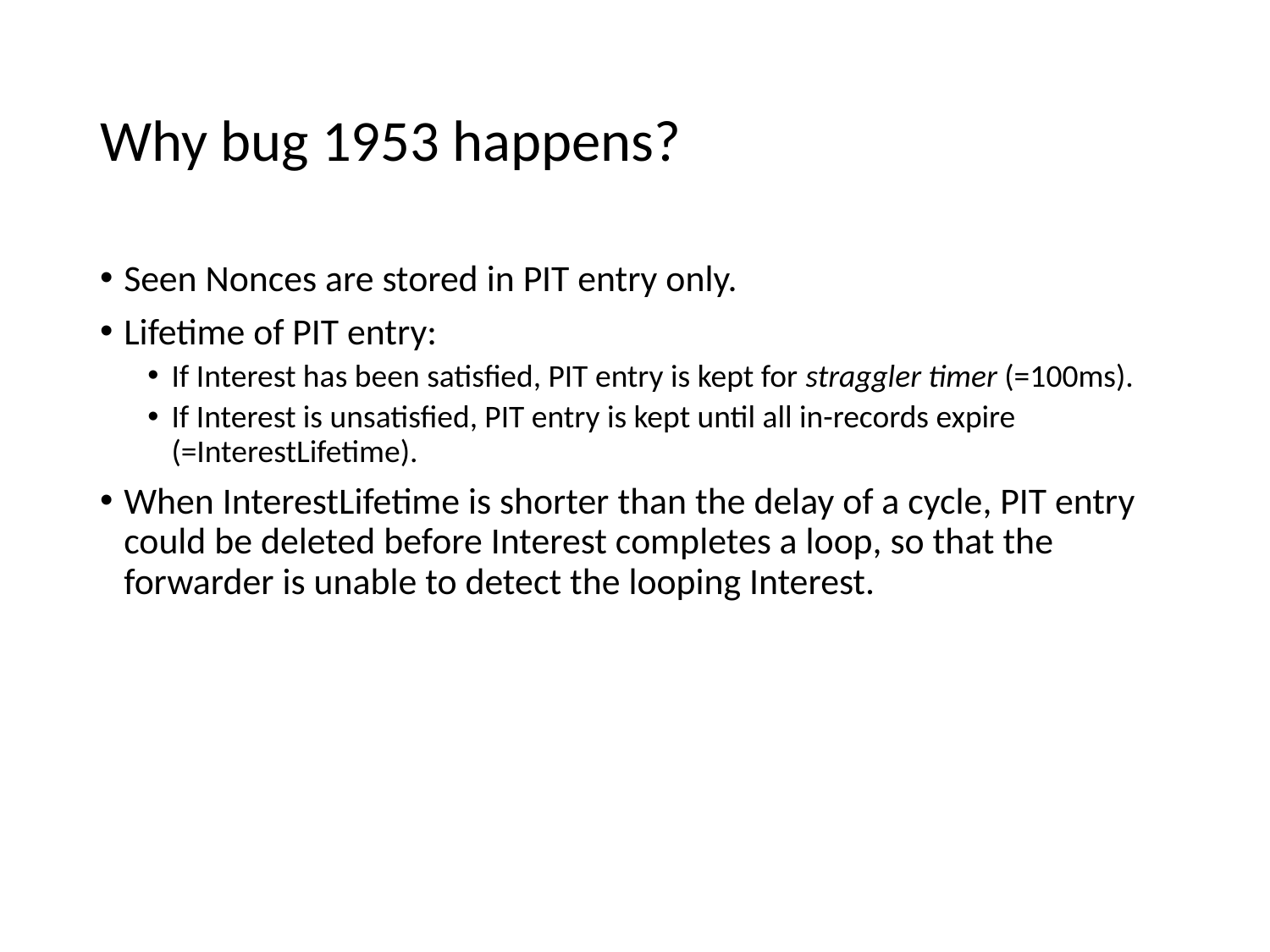

# Why bug 1953 happens?
Seen Nonces are stored in PIT entry only.
Lifetime of PIT entry:
If Interest has been satisfied, PIT entry is kept for straggler timer (=100ms).
If Interest is unsatisfied, PIT entry is kept until all in-records expire (=InterestLifetime).
When InterestLifetime is shorter than the delay of a cycle, PIT entry could be deleted before Interest completes a loop, so that the forwarder is unable to detect the looping Interest.